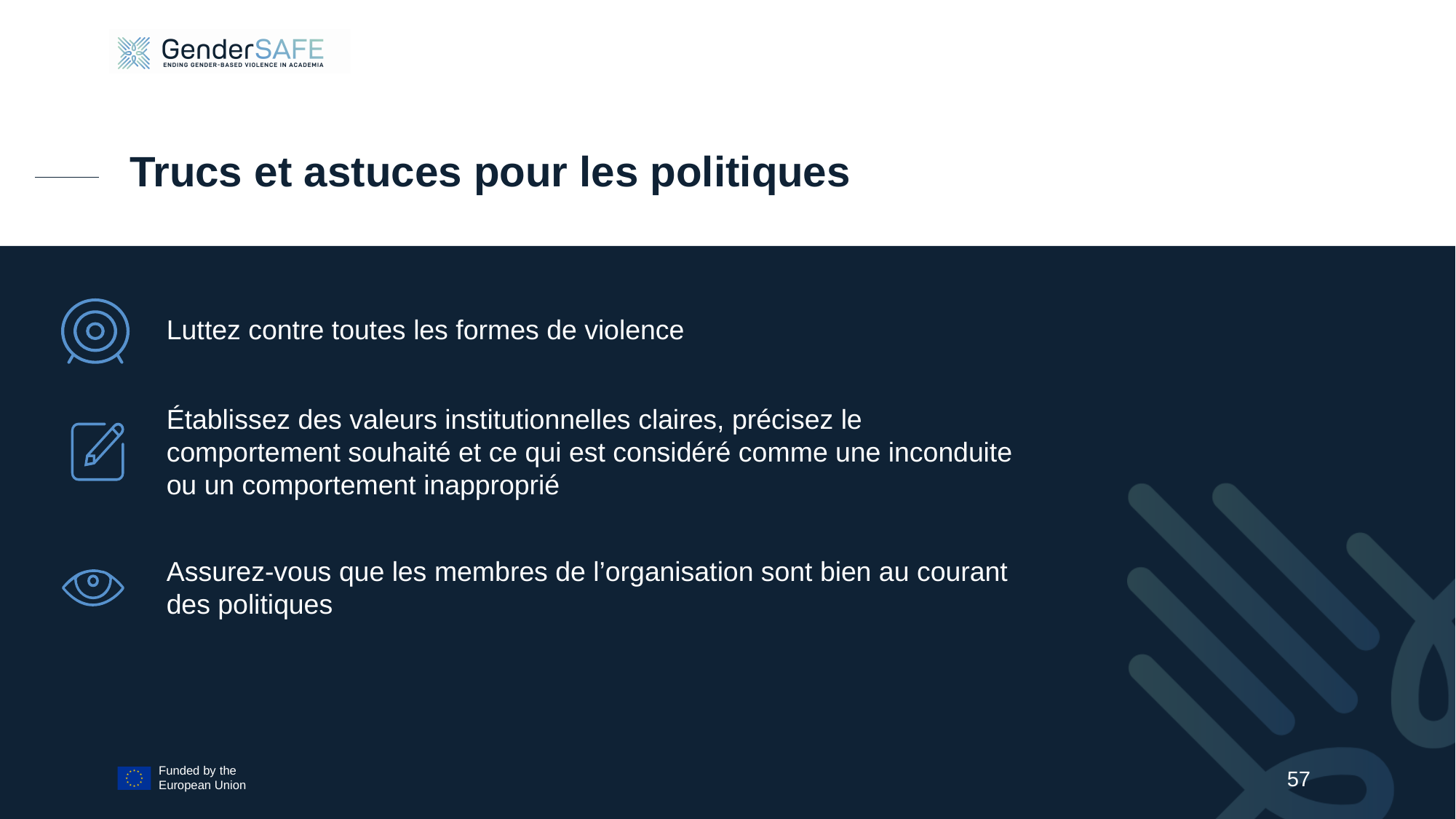

Trucs et astuces pour les politiques

Luttez contre toutes les formes de violence
Établissez des valeurs institutionnelles claires, précisez le comportement souhaité et ce qui est considéré comme une inconduite ou un comportement inapproprié

Assurez-vous que les membres de l’organisation sont bien au courant des politiques